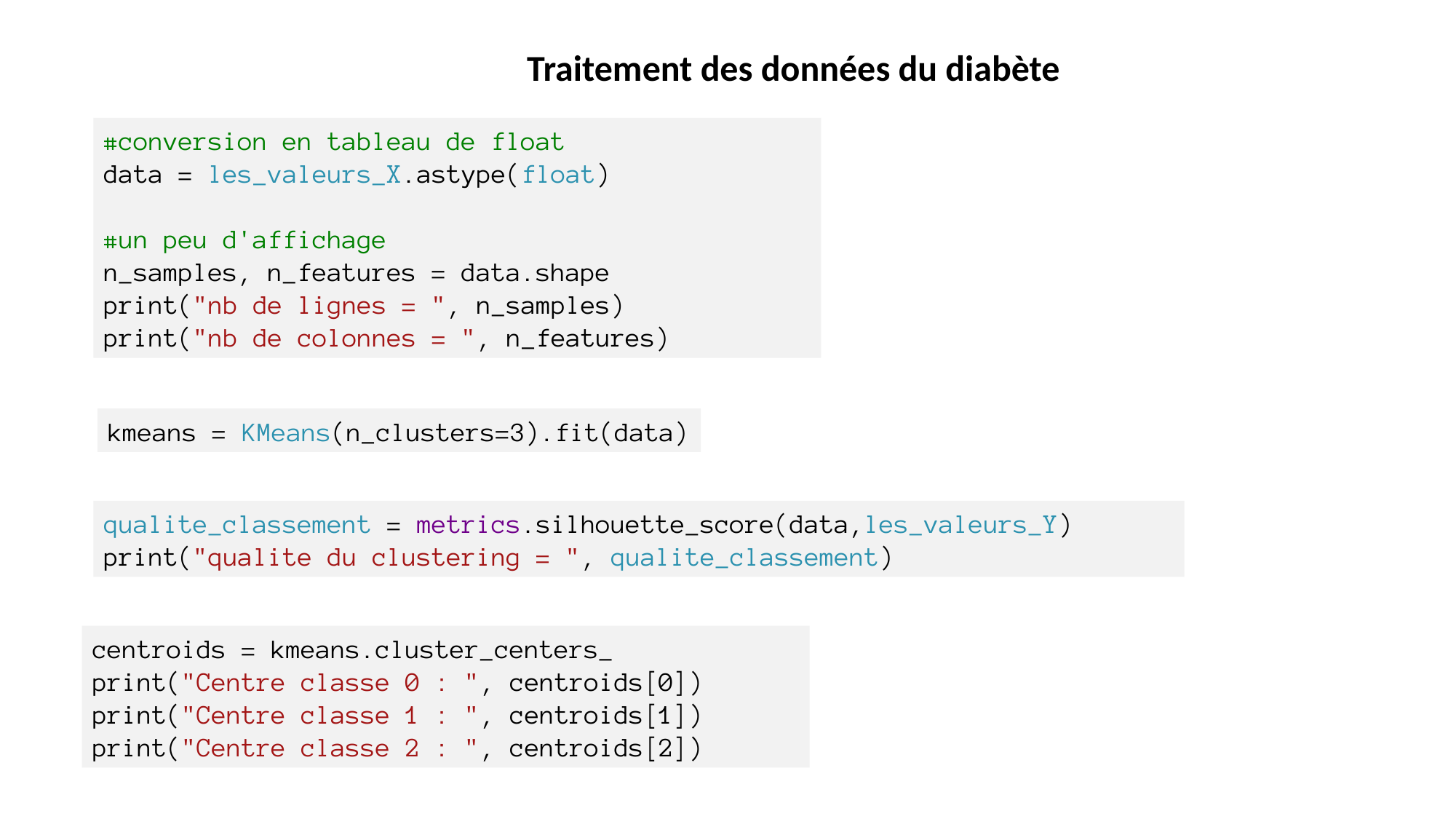

Traitement des données du diabète
#conversion en tableau de float
data = les_valeurs_X.astype(float)

#un peu d'affichage
n_samples, n_features = data.shape
print("nb de lignes = ", n_samples)
print("nb de colonnes = ", n_features)
kmeans = KMeans(n_clusters=3).fit(data)
qualite_classement = metrics.silhouette_score(data,les_valeurs_Y)
print("qualite du clustering = ", qualite_classement)
centroids = kmeans.cluster_centers_
print("Centre classe 0 : ", centroids[0])
print("Centre classe 1 : ", centroids[1])
print("Centre classe 2 : ", centroids[2])